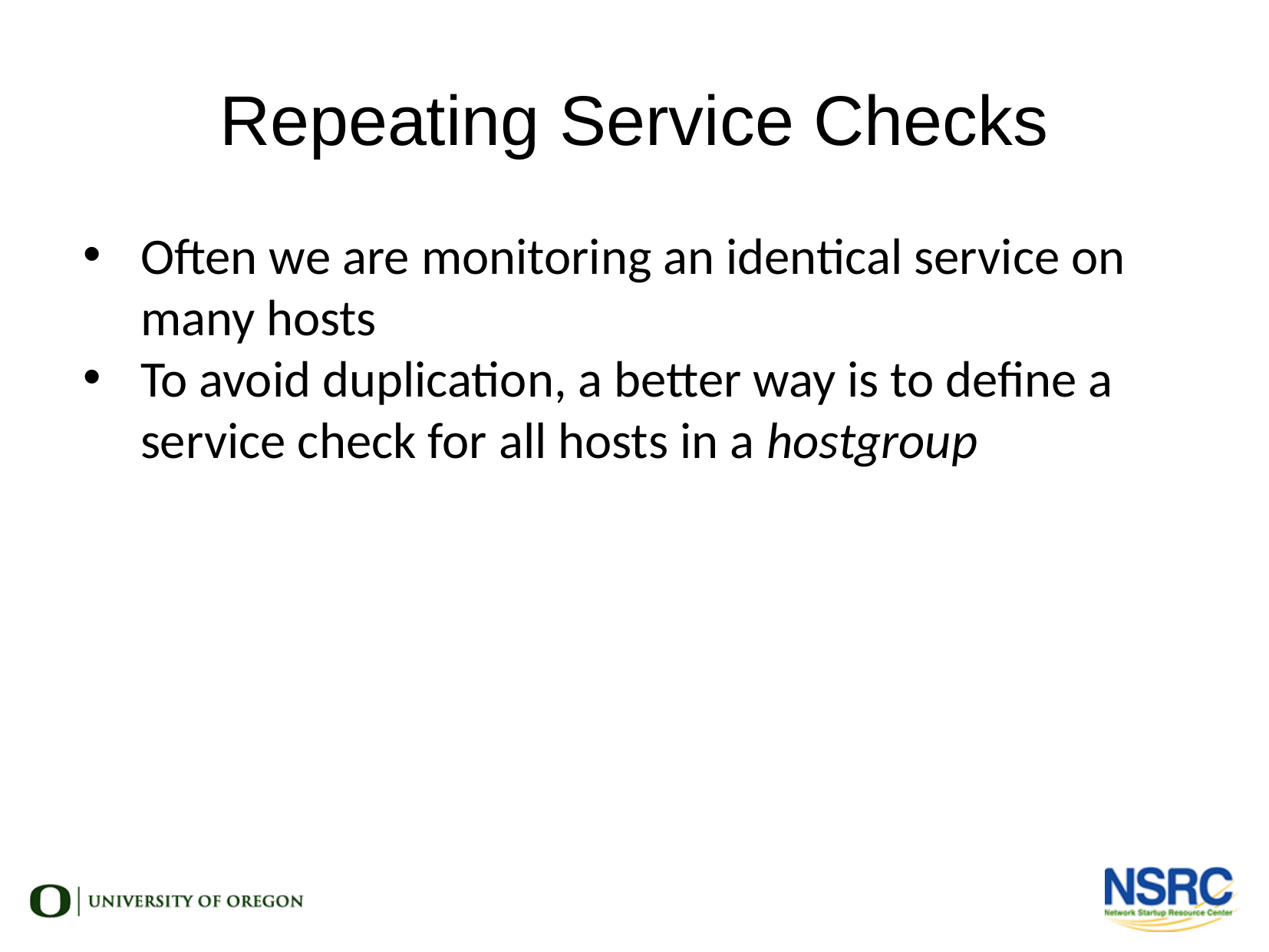

Repeating Service Checks
Often we are monitoring an identical service on many hosts
To avoid duplication, a better way is to define a service check for all hosts in a hostgroup